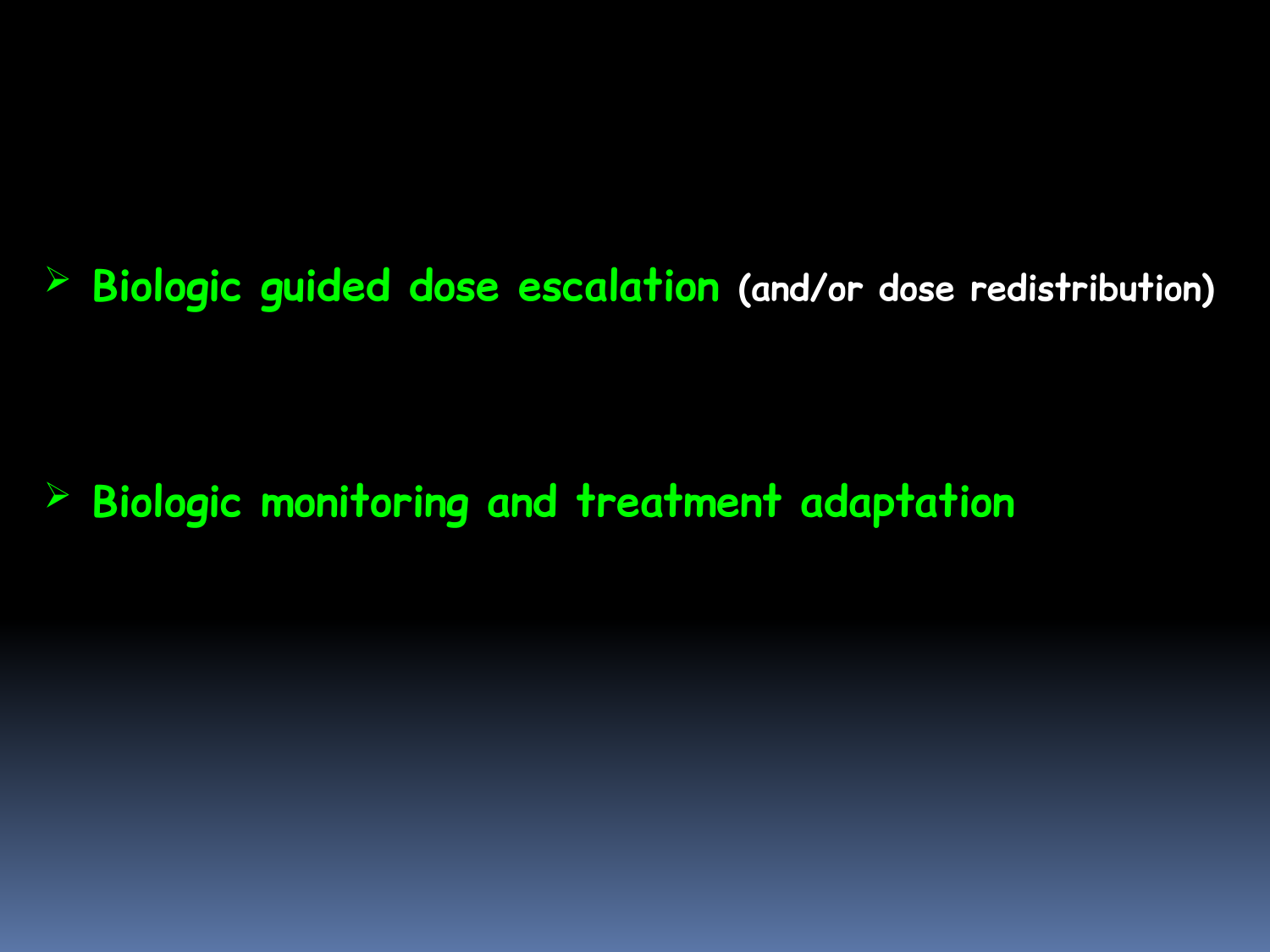

Biologic guided dose escalation (and/or dose redistribution)

 Biologic monitoring and treatment adaptation